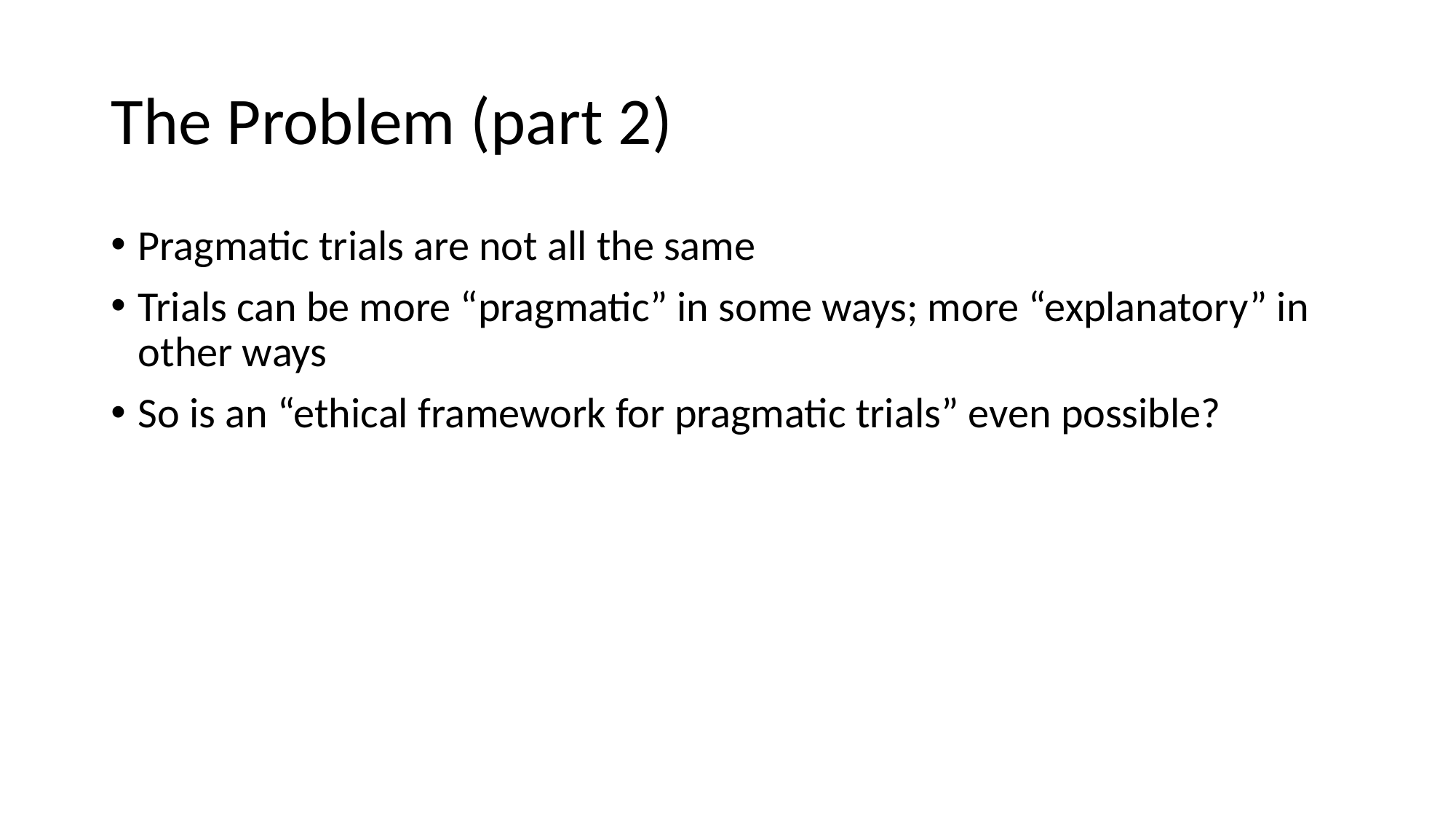

# The Problem (part 2)
Pragmatic trials are not all the same
Trials can be more “pragmatic” in some ways; more “explanatory” in other ways
So is an “ethical framework for pragmatic trials” even possible?